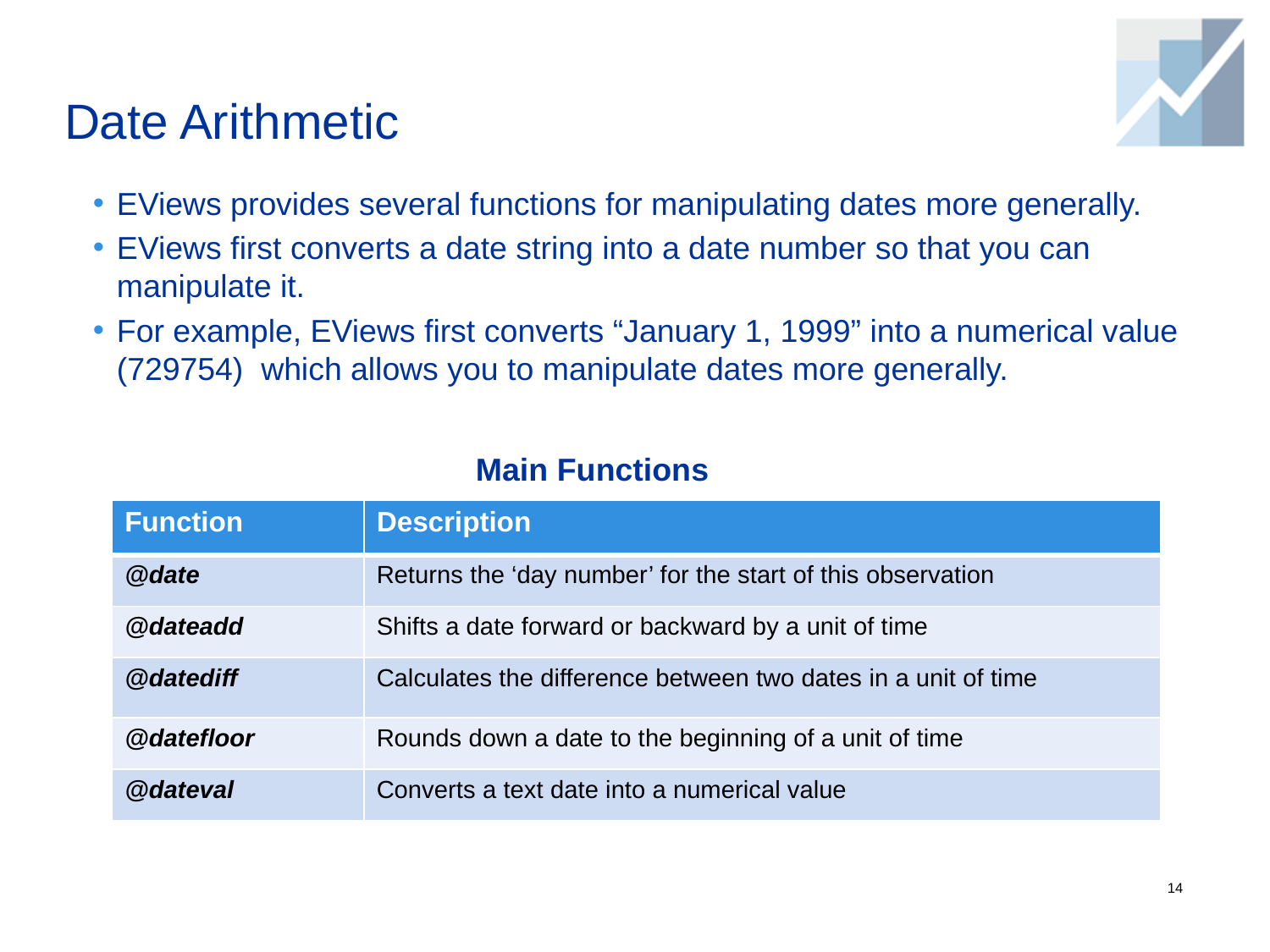

# Date Arithmetic
EViews provides several functions for manipulating dates more generally.
EViews first converts a date string into a date number so that you can manipulate it.
For example, EViews first converts “January 1, 1999” into a numerical value (729754)  which allows you to manipulate dates more generally.
Main Functions

| Function | Description |
| --- | --- |
| @date | Returns the ‘day number’ for the start of this observation |
| @dateadd | Shifts a date forward or backward by a unit of time |
| @datediff | Calculates the difference between two dates in a unit of time |
| @datefloor | Rounds down a date to the beginning of a unit of time |
| @dateval | Converts a text date into a numerical value |
14